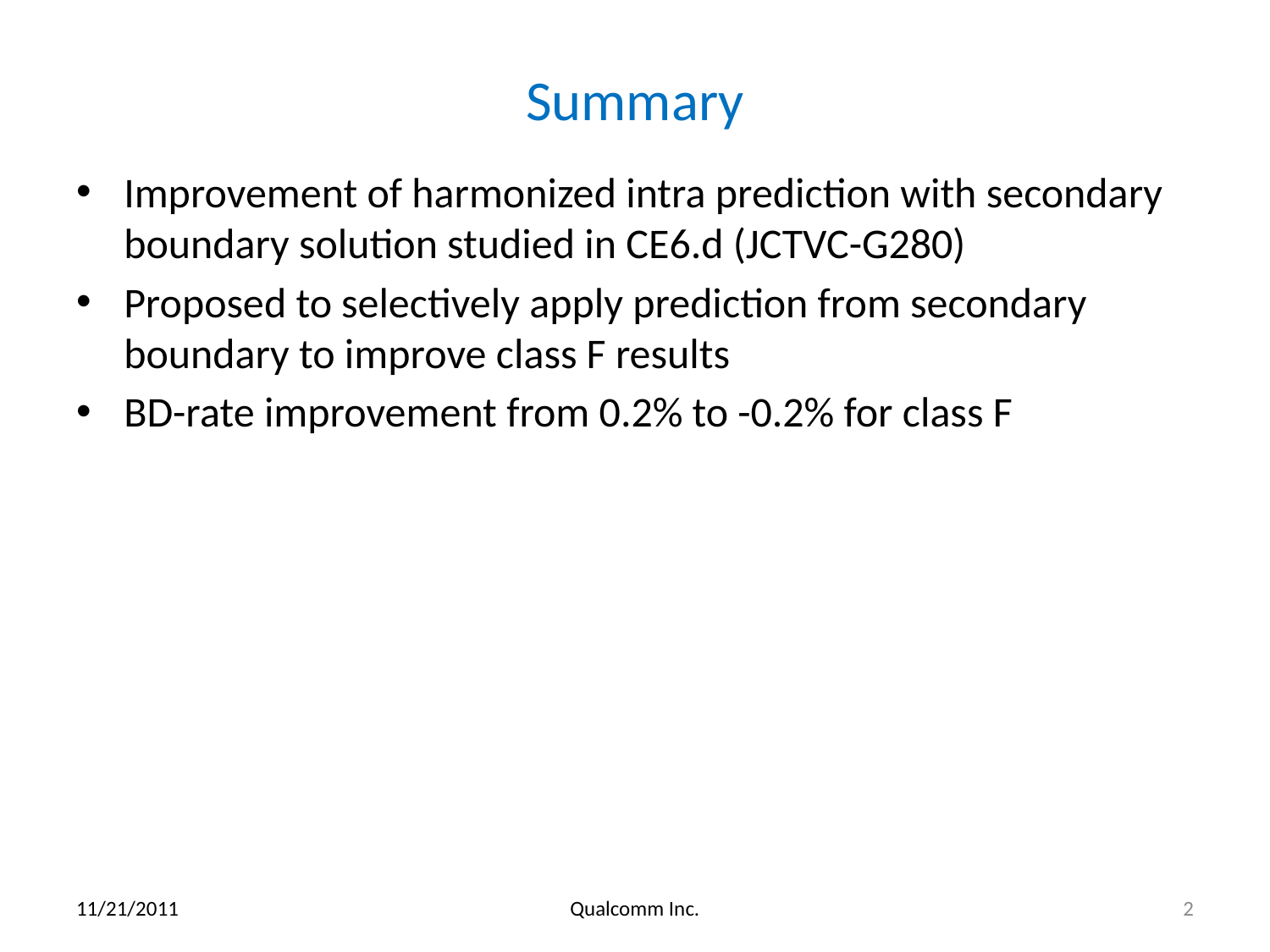

# Summary
Improvement of harmonized intra prediction with secondary boundary solution studied in CE6.d (JCTVC-G280)
Proposed to selectively apply prediction from secondary boundary to improve class F results
BD-rate improvement from 0.2% to -0.2% for class F

11/21/2011
Qualcomm Inc.
2